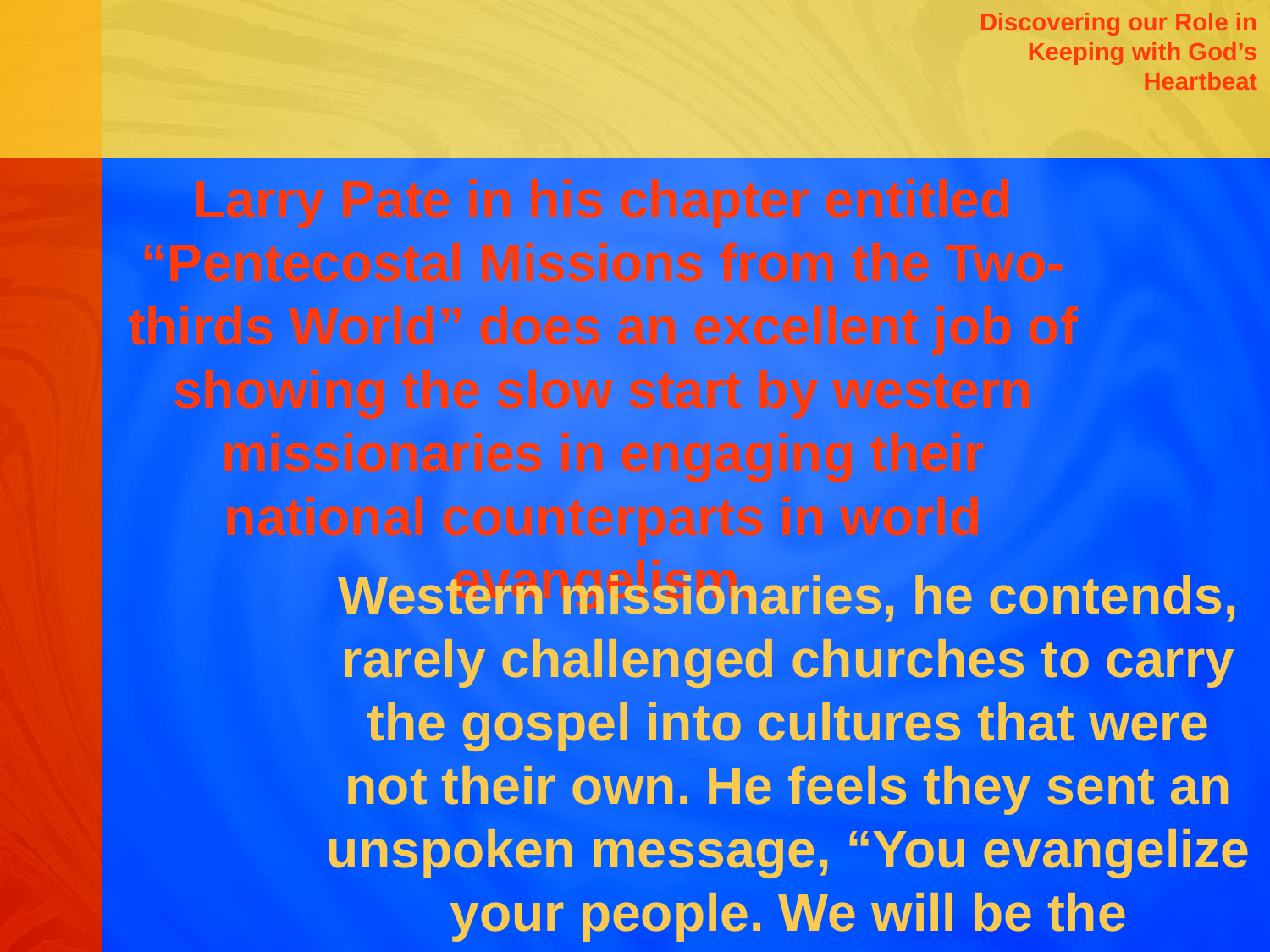

Discovering our Role in Keeping with God’s Heartbeat
Larry Pate in his chapter entitled “Pentecostal Missions from the Two-thirds World” does an excellent job of showing the slow start by western missionaries in engaging their national counterparts in world evangelism.
Western missionaries, he contends, rarely challenged churches to carry the gospel into cultures that were not their own. He feels they sent an unspoken message, “You evangelize your people. We will be the missionaries.”